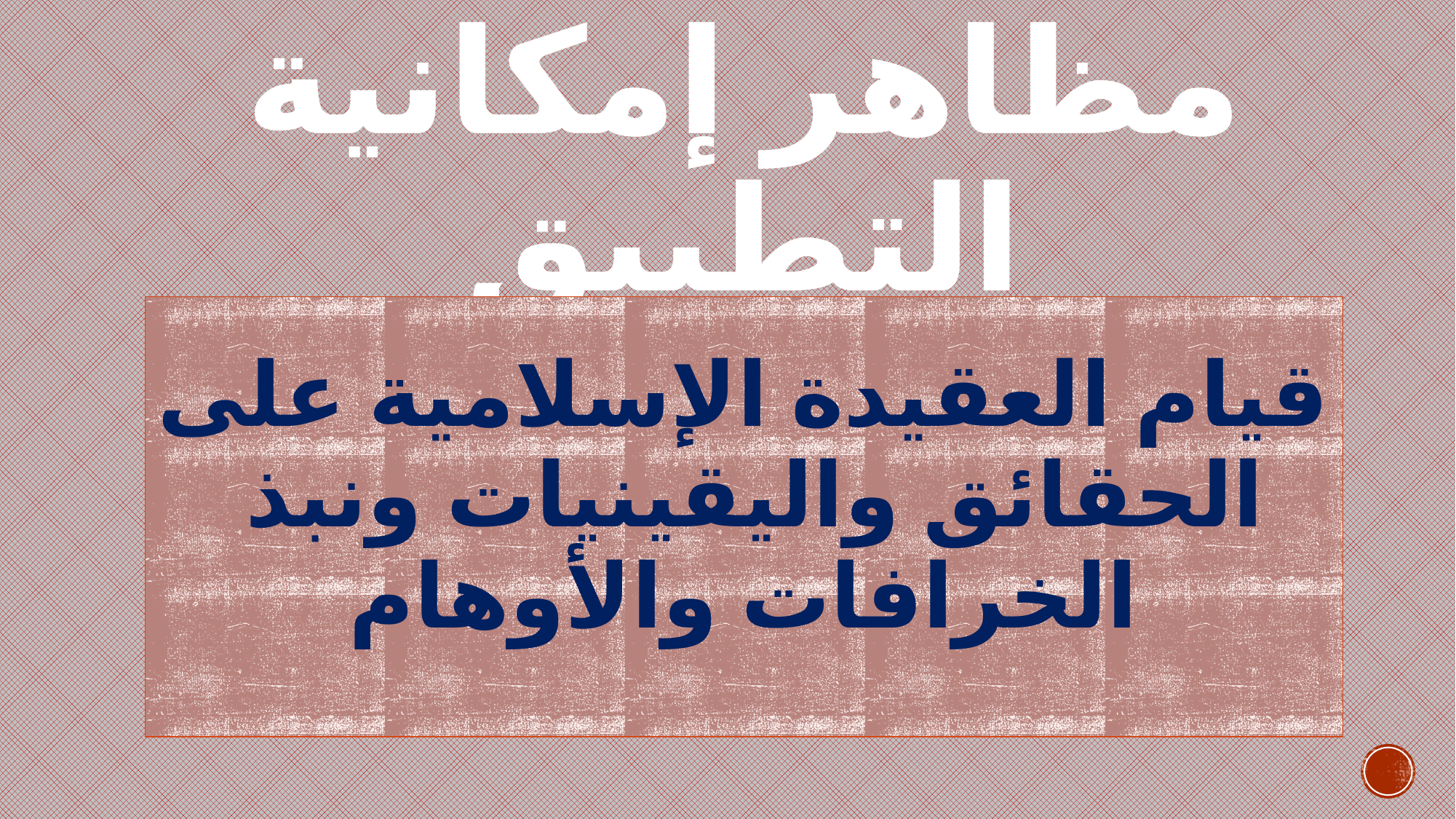

# مظاهر إمكانية التطبيق

قيام العقيدة الإسلامية على
الحقائق واليقينيات ونبذ
الخرافات والأوهام